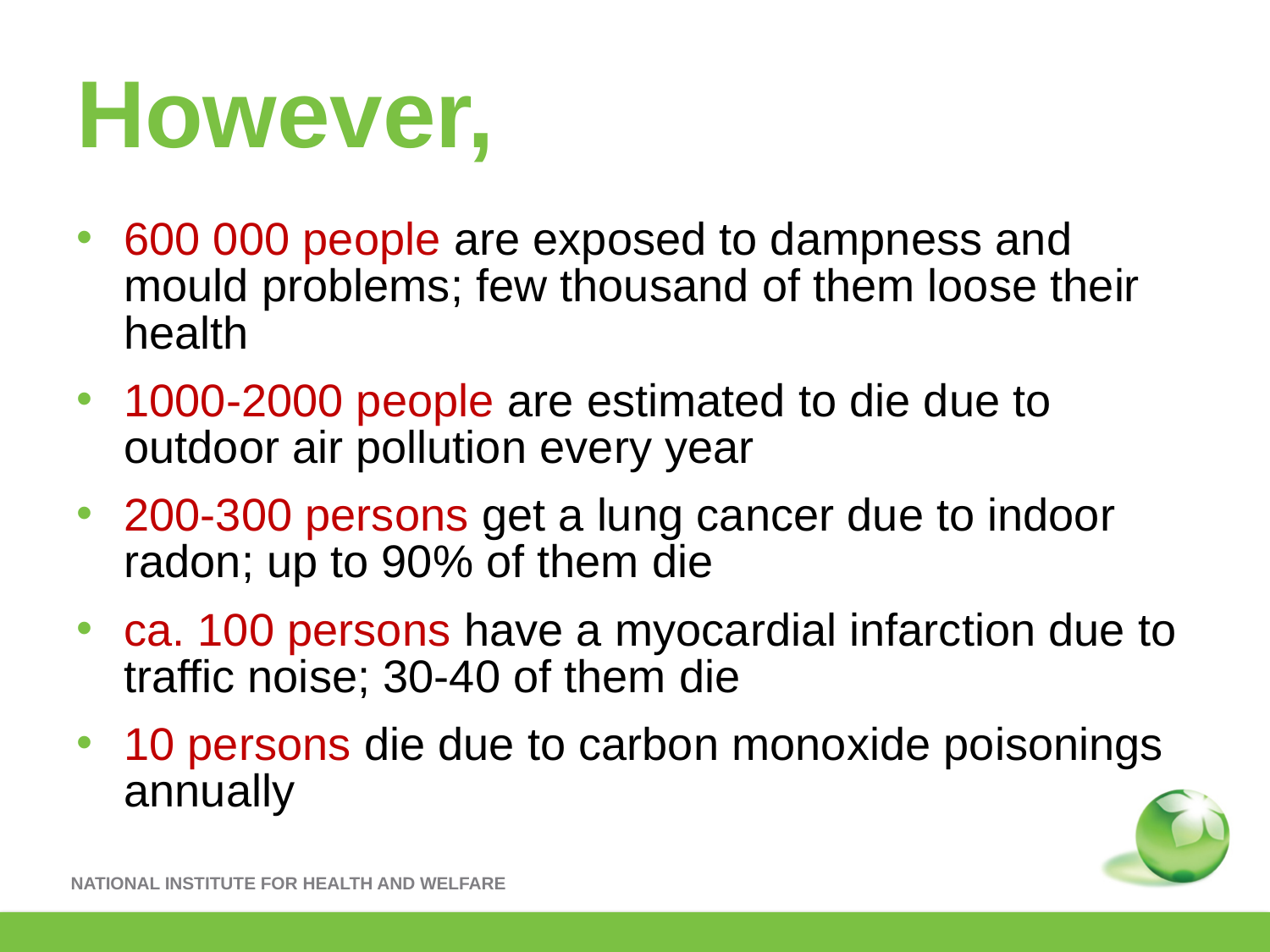

# However,
600 000 people are exposed to dampness and mould problems; few thousand of them loose their health
1000-2000 people are estimated to die due to outdoor air pollution every year
200-300 persons get a lung cancer due to indoor radon; up to 90% of them die
ca. 100 persons have a myocardial infarction due to traffic noise; 30-40 of them die
10 persons die due to carbon monoxide poisonings annually